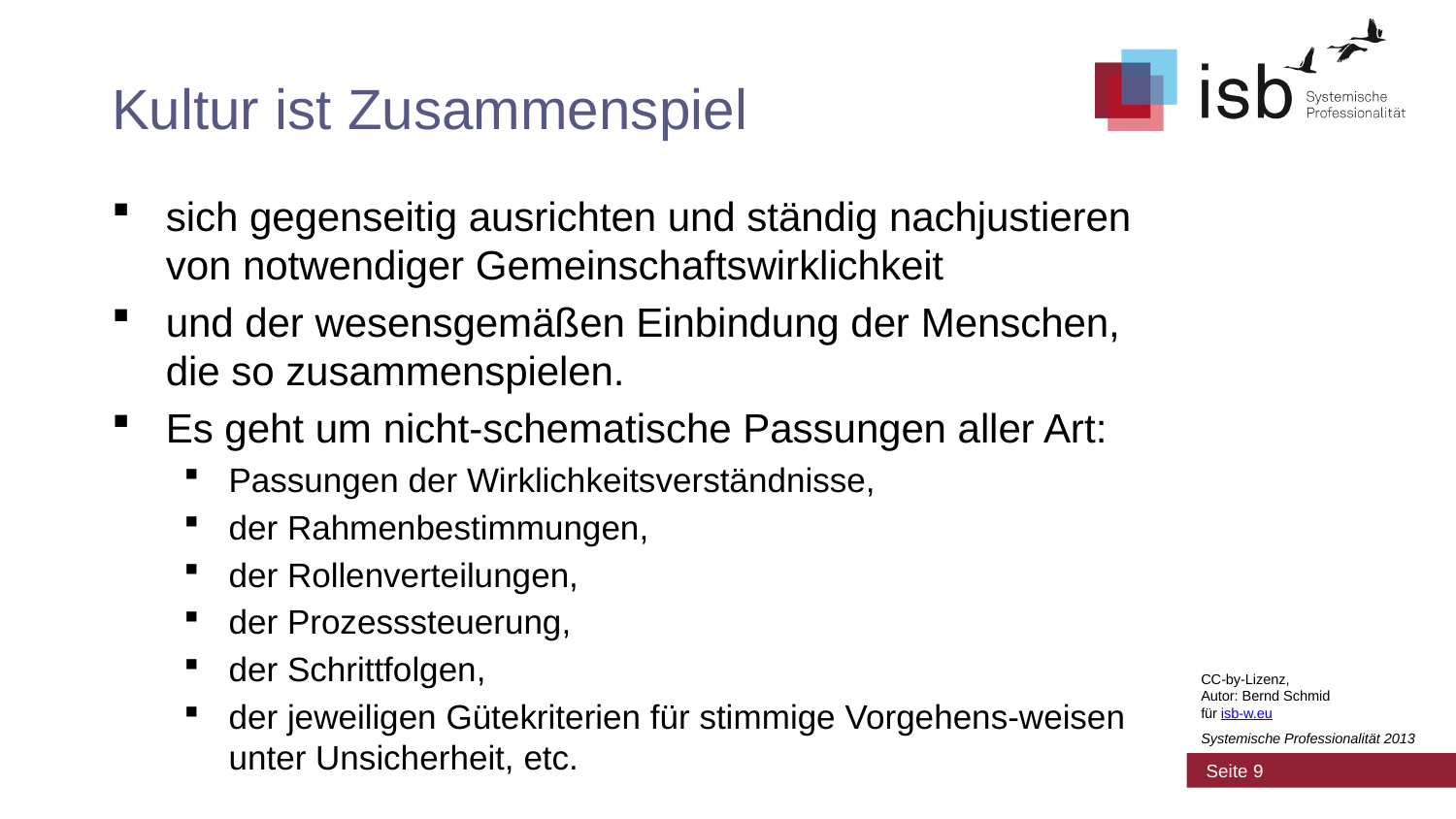

# Kultur ist Zusammenspiel
sich gegenseitig ausrichten und ständig nachjustieren von notwendiger Gemeinschaftswirklichkeit
und der wesensgemäßen Einbindung der Menschen, die so zusammenspielen.
Es geht um nicht-schematische Passungen aller Art:
Passungen der Wirklichkeitsverständnisse,
der Rahmenbestimmungen,
der Rollenverteilungen,
der Prozesssteuerung,
der Schrittfolgen,
der jeweiligen Gütekriterien für stimmige Vorgehens-weisen unter Unsicherheit, etc.

CC-by-Lizenz,
Autor: Bernd Schmid
für isb-w.eu
Systemische Professionalität 2013
 Seite 9